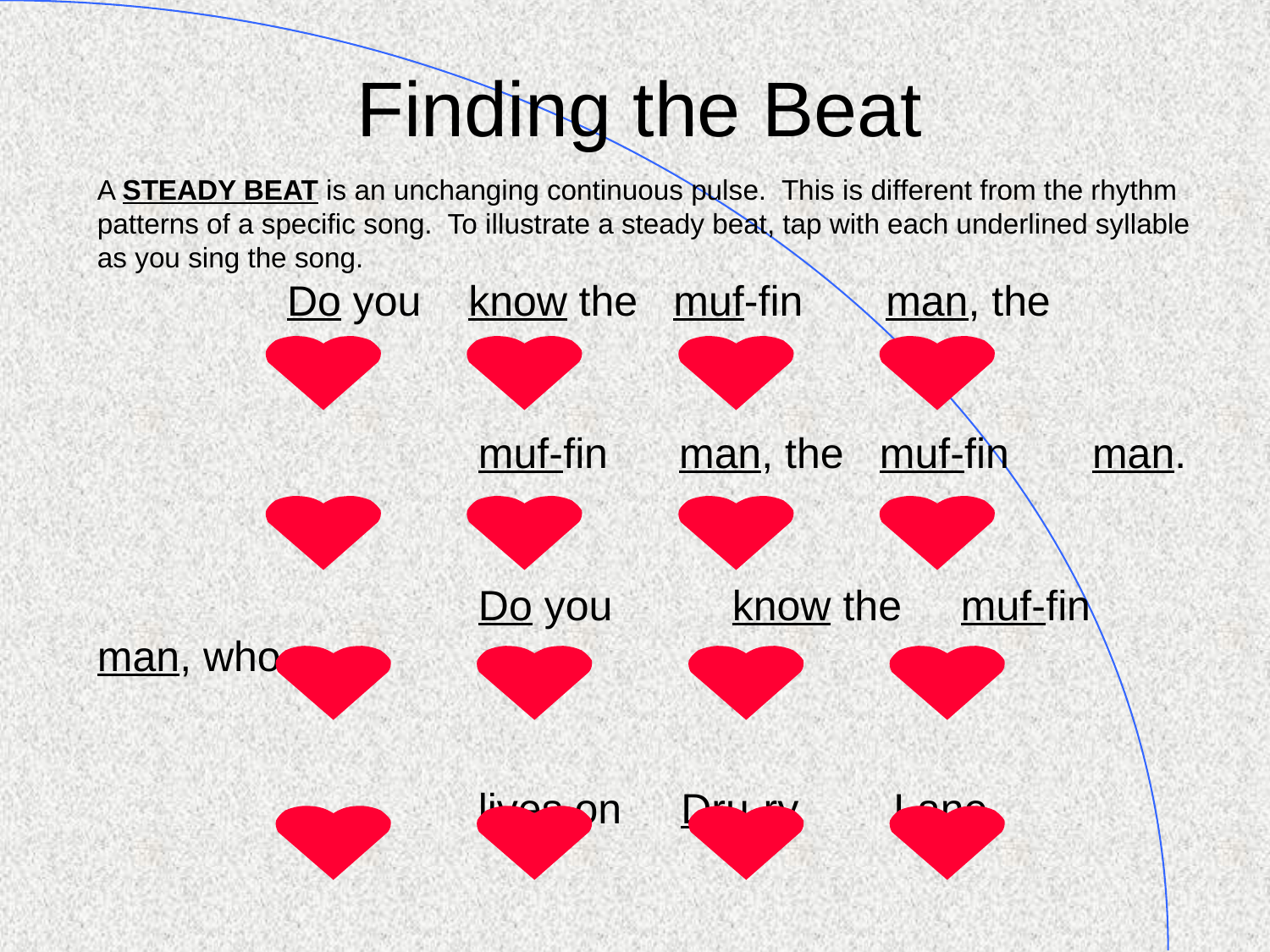

# Finding the Beat
A STEADY BEAT is an unchanging continuous pulse.  This is different from the rhythm patterns of a specific song.  To illustrate a steady beat, tap with each underlined syllable as you sing the song.
                Do you    know the   muf-fin       man, the

			muf-fin      man, the   muf-fin       man.

			Do you 	know the     muf-fin      man, who

			lives on     Dru-ry        Lane